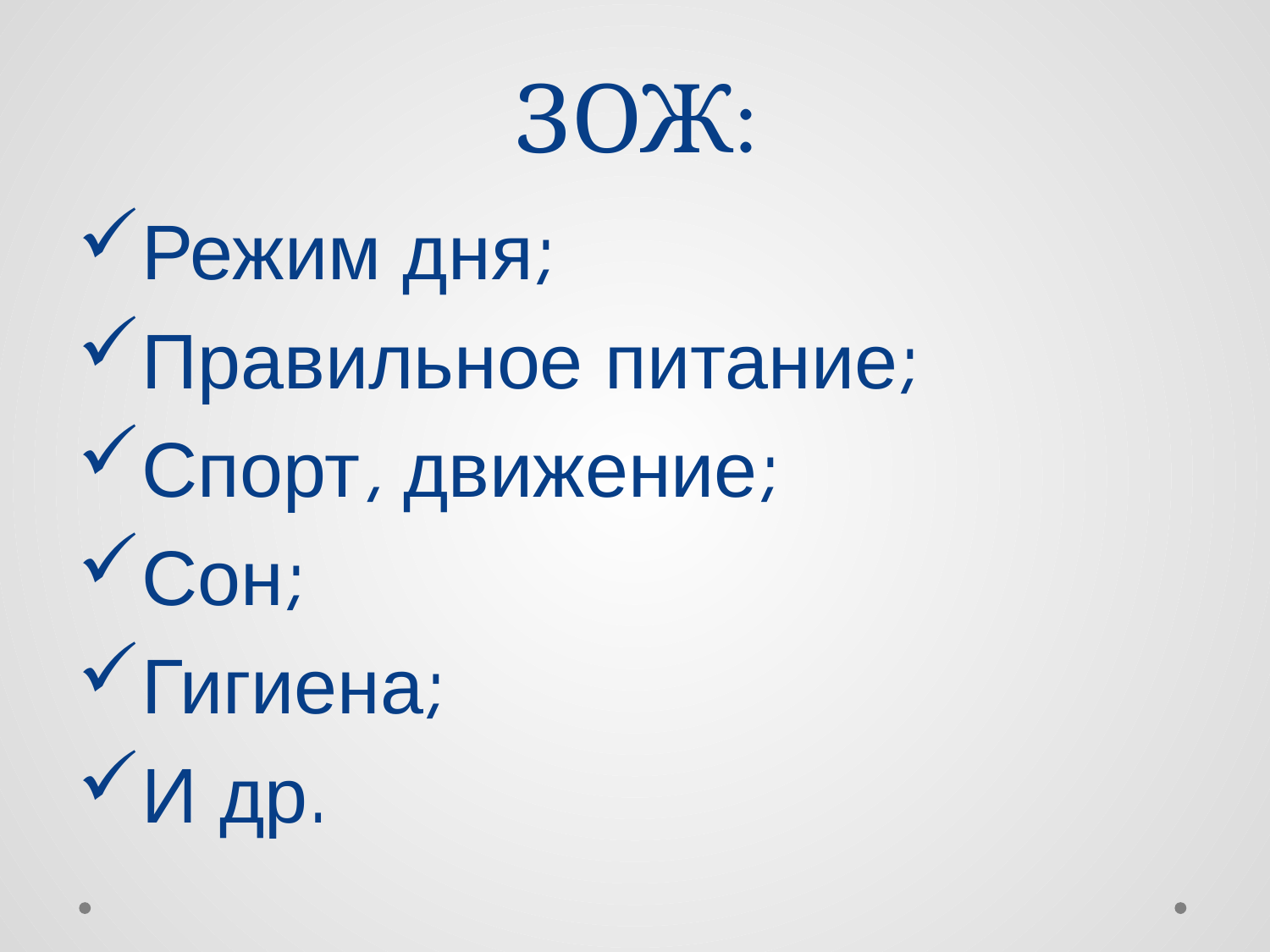

# ЗОЖ:
Режим дня;
Правильное питание;
Спорт, движение;
Сон;
Гигиена;
И др.